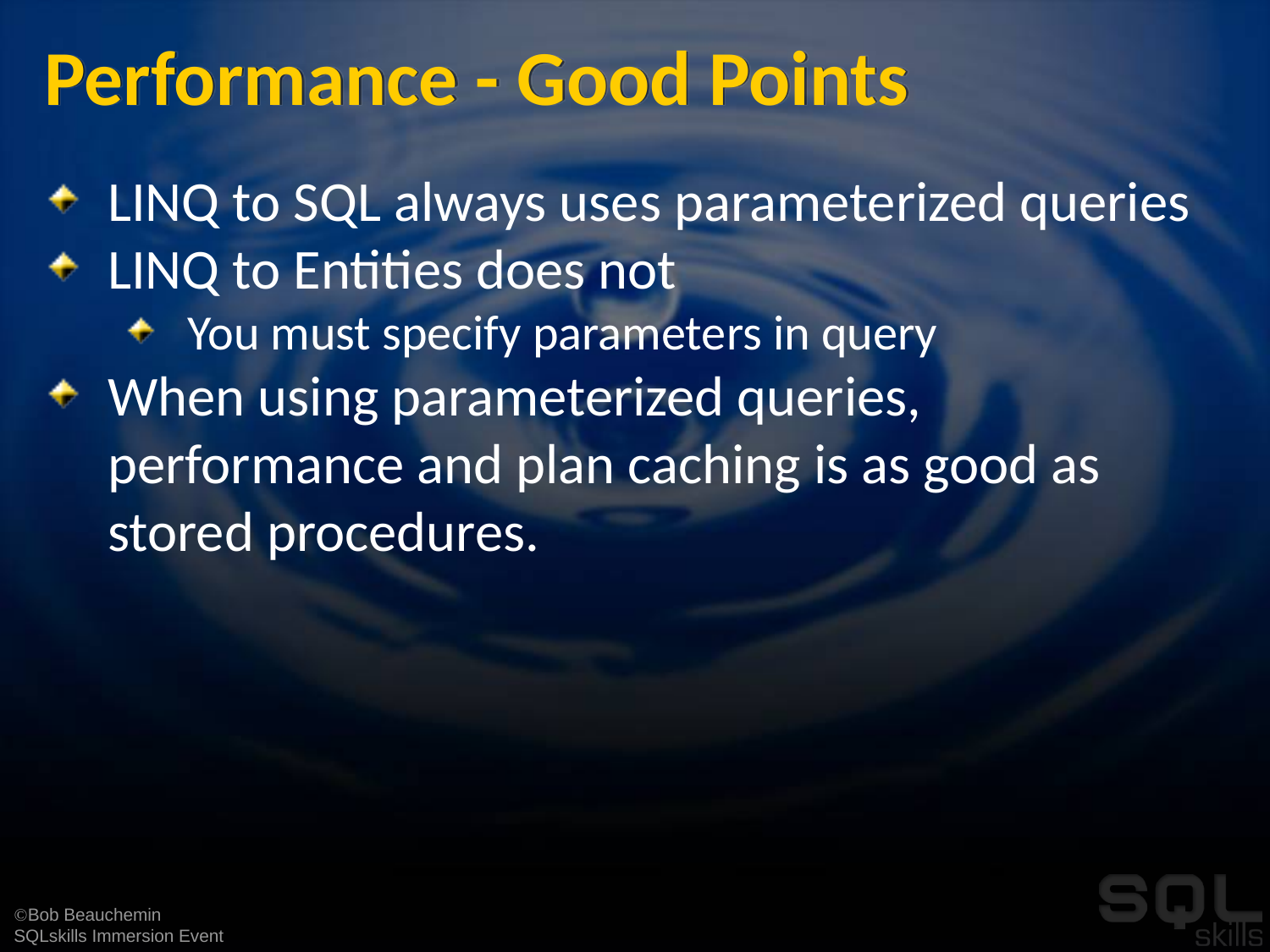

# Performance - Good Points
LINQ to SQL always uses parameterized queries
LINQ to Entities does not
You must specify parameters in query
When using parameterized queries, performance and plan caching is as good as stored procedures.